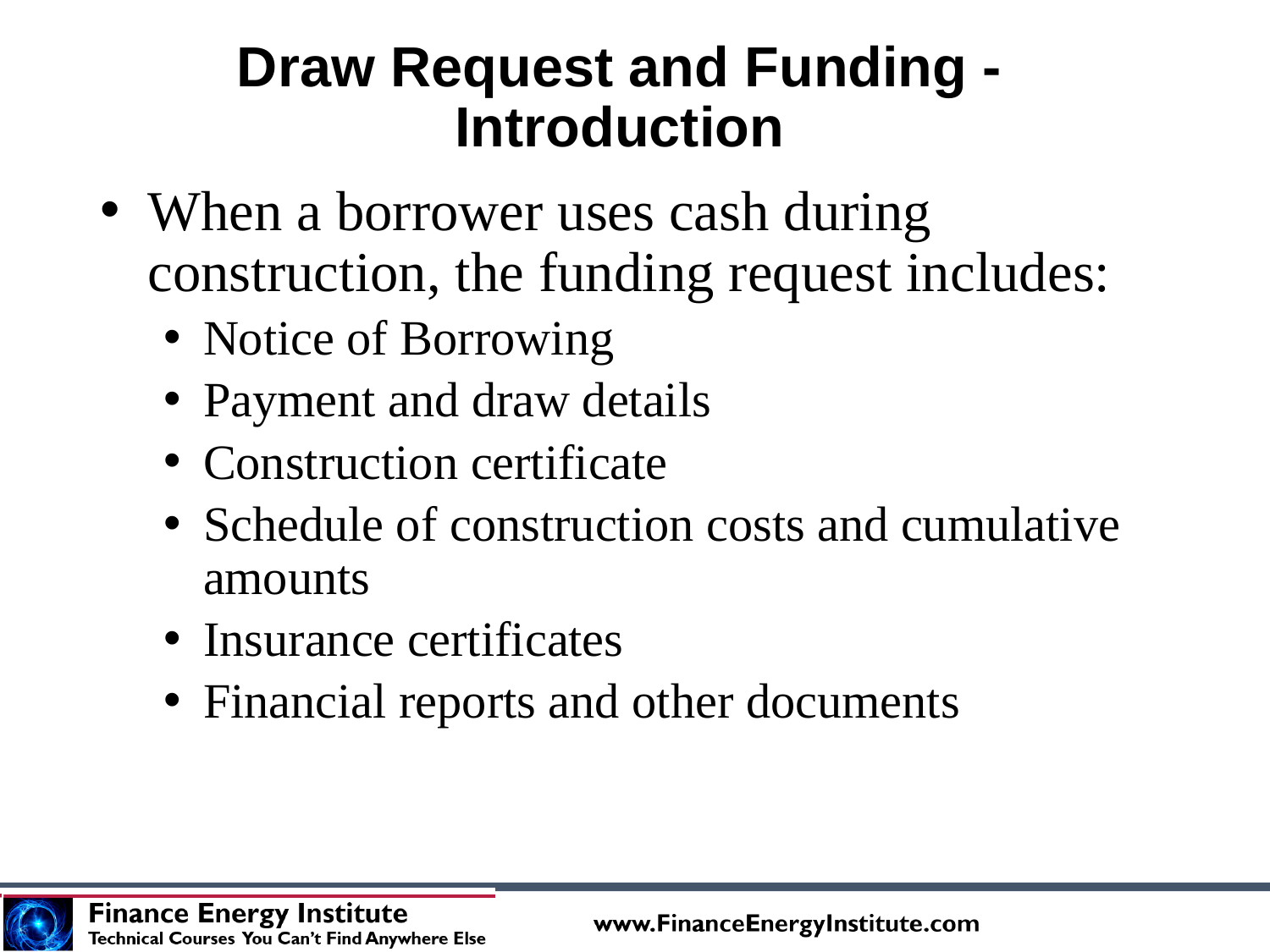

# Draw Request and Funding - Introduction
When a borrower uses cash during construction, the funding request includes:
Notice of Borrowing
Payment and draw details
Construction certificate
Schedule of construction costs and cumulative amounts
Insurance certificates
Financial reports and other documents